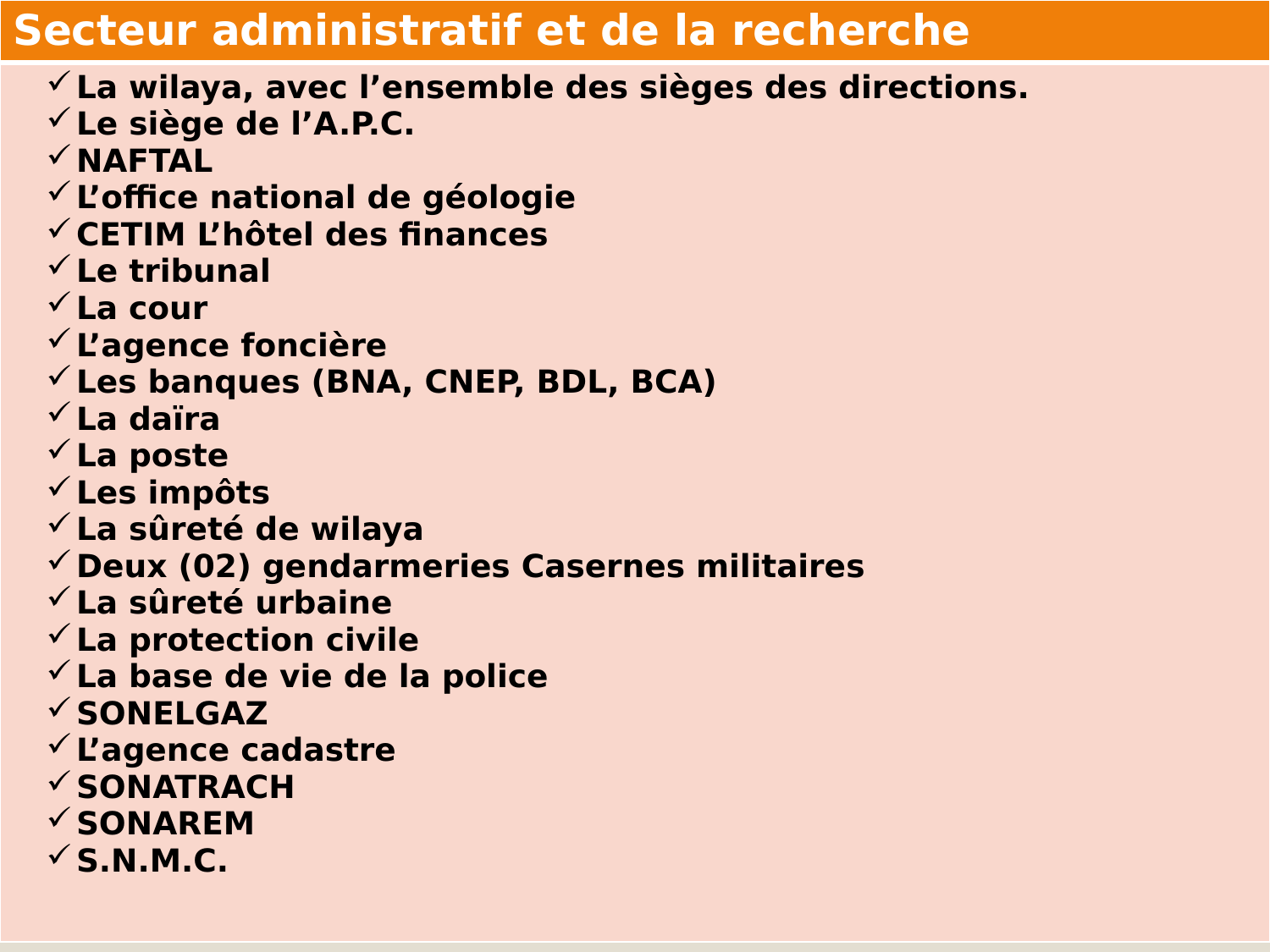

| Secteur administratif et de la recherche |
| --- |
| La wilaya, avec l’ensemble des sièges des directions. Le siège de l’A.P.C. NAFTAL L’office national de géologie CETIM L’hôtel des finances Le tribunal La cour L’agence foncière Les banques (BNA, CNEP, BDL, BCA) La daïra La poste Les impôts La sûreté de wilaya Deux (02) gendarmeries Casernes militaires La sûreté urbaine La protection civile La base de vie de la police SONELGAZ L’agence cadastre SONATRACH SONAREM S.N.M.C. |